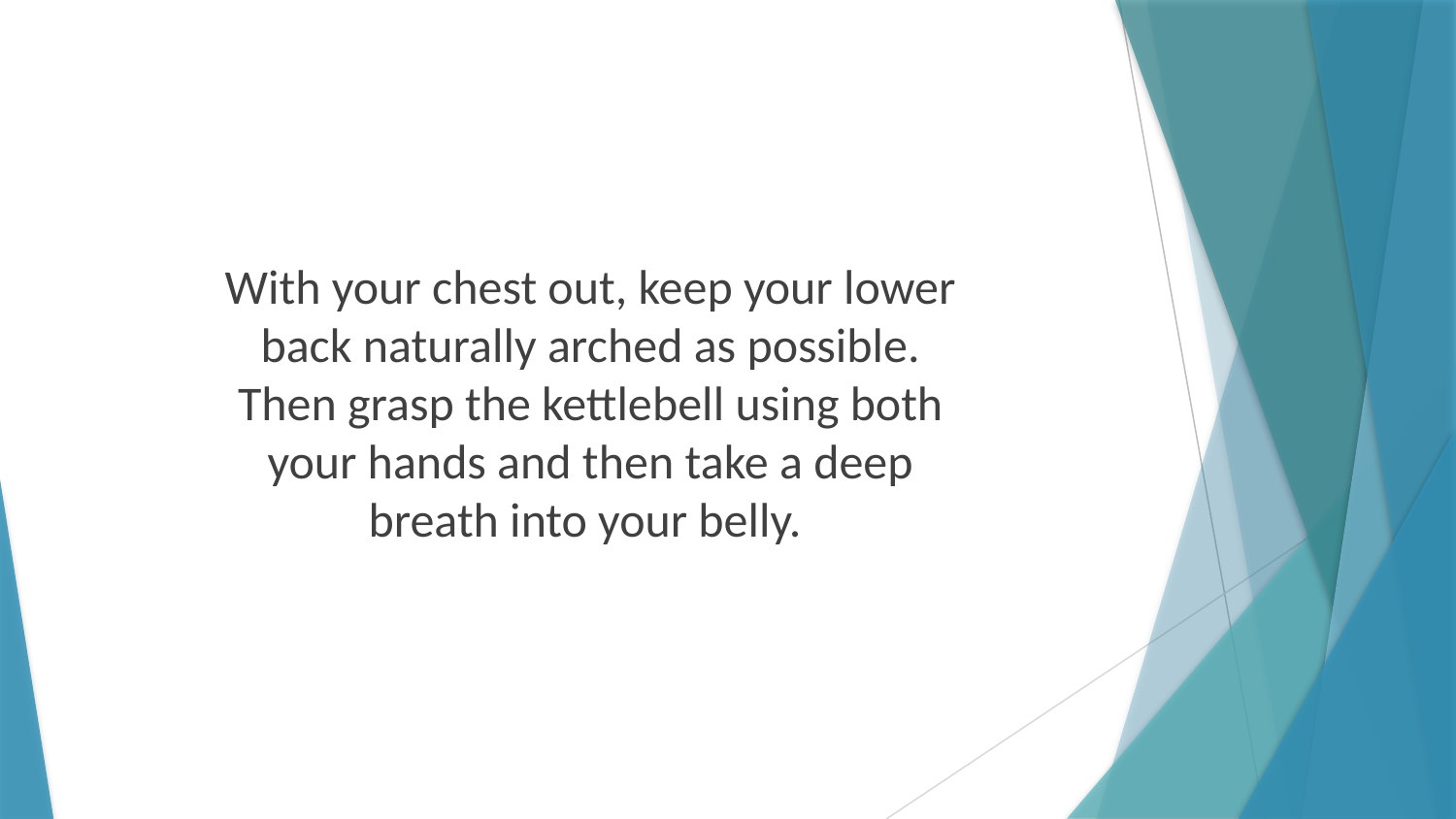

With your chest out, keep your lower back naturally arched as possible. Then grasp the kettlebell using both your hands and then take a deep breath into your belly.